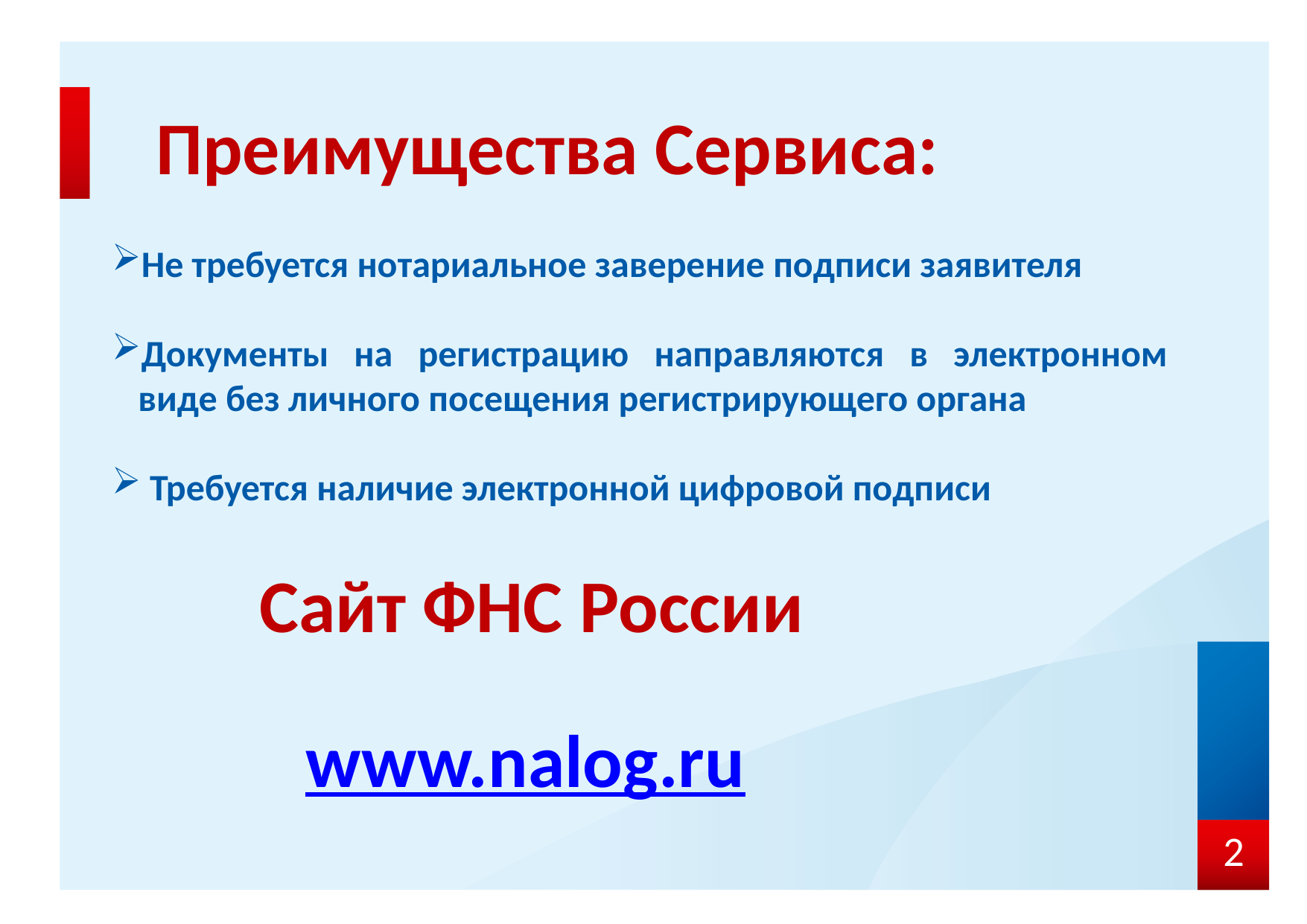

Преимущества Сервиса:

Не требуется нотариальное заверение подписи заявителя

Документы на регистрацию направляются в электронном виде без личного посещения регистрирующего органа

 Требуется наличие электронной цифровой подписи
# Сайт ФНС России

www.nalog.ru
2